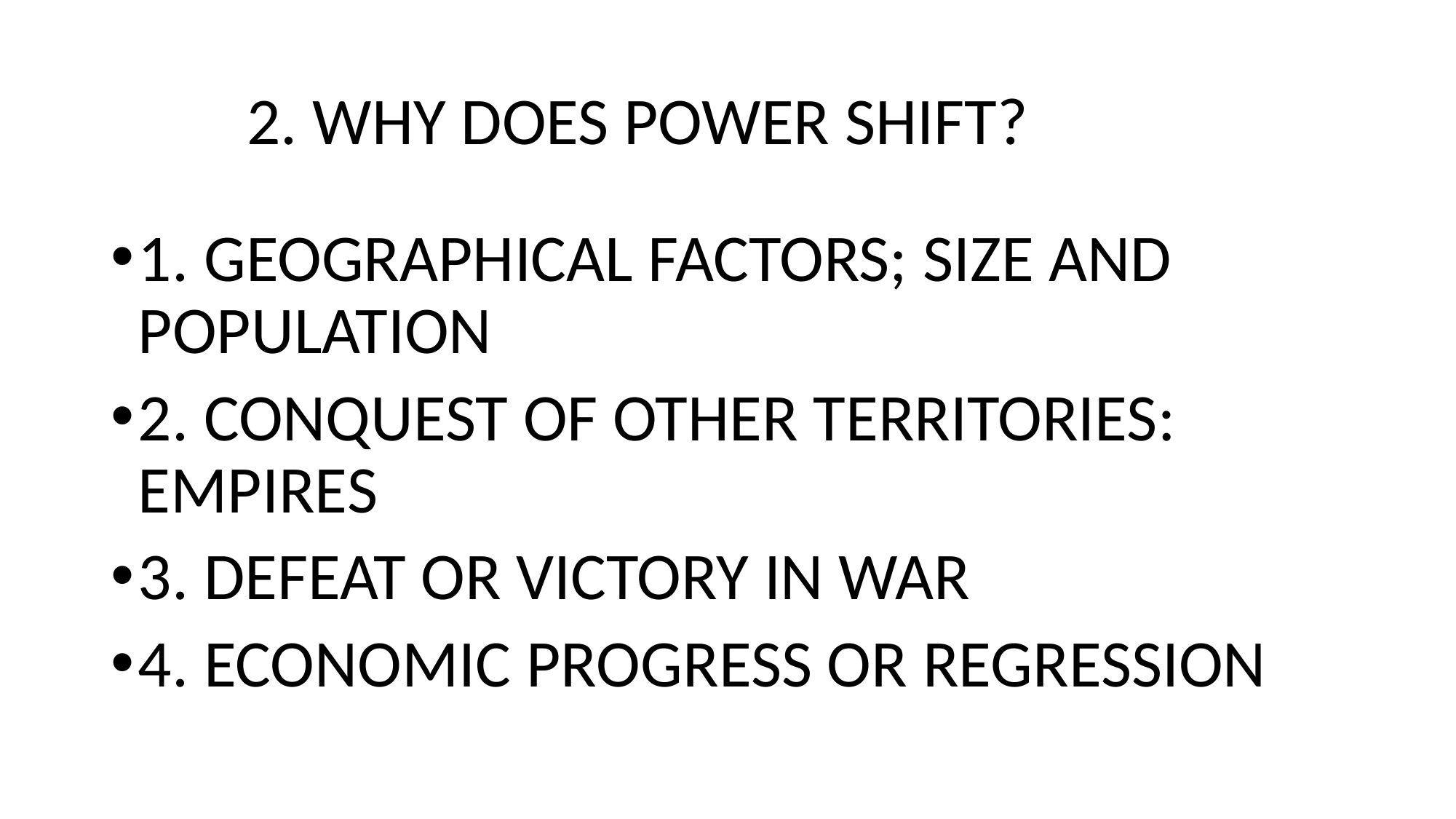

# 2. WHY DOES POWER SHIFT?
1. GEOGRAPHICAL FACTORS; SIZE AND POPULATION
2. CONQUEST OF OTHER TERRITORIES: EMPIRES
3. DEFEAT OR VICTORY IN WAR
4. ECONOMIC PROGRESS OR REGRESSION